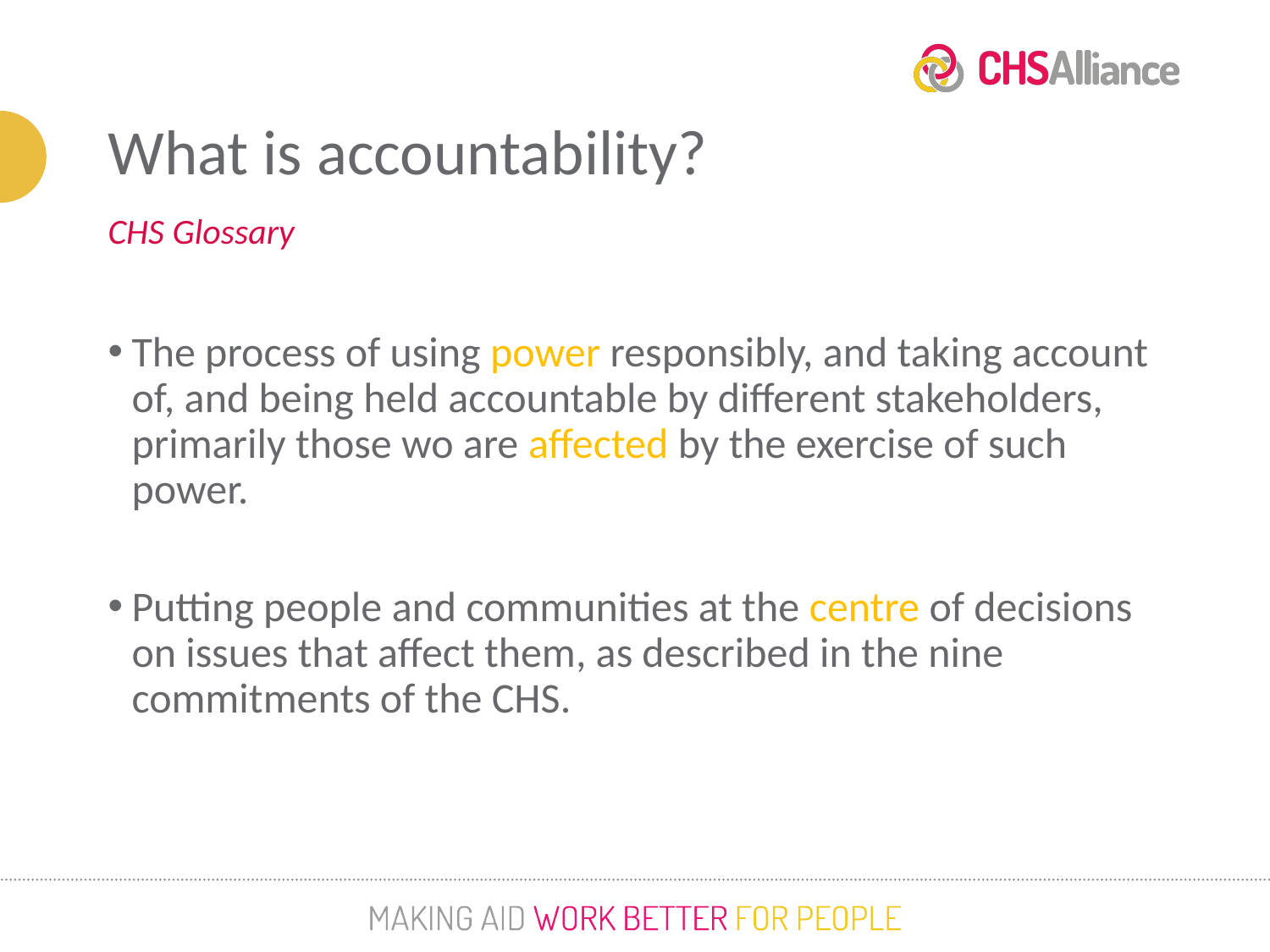

What is accountability?

CHS Glossary
The process of using power responsibly, and taking account of, and being held accountable by different stakeholders, primarily those wo are affected by the exercise of such power.

Putting people and communities at the centre of decisions on issues that affect them, as described in the nine commitments of the CHS.